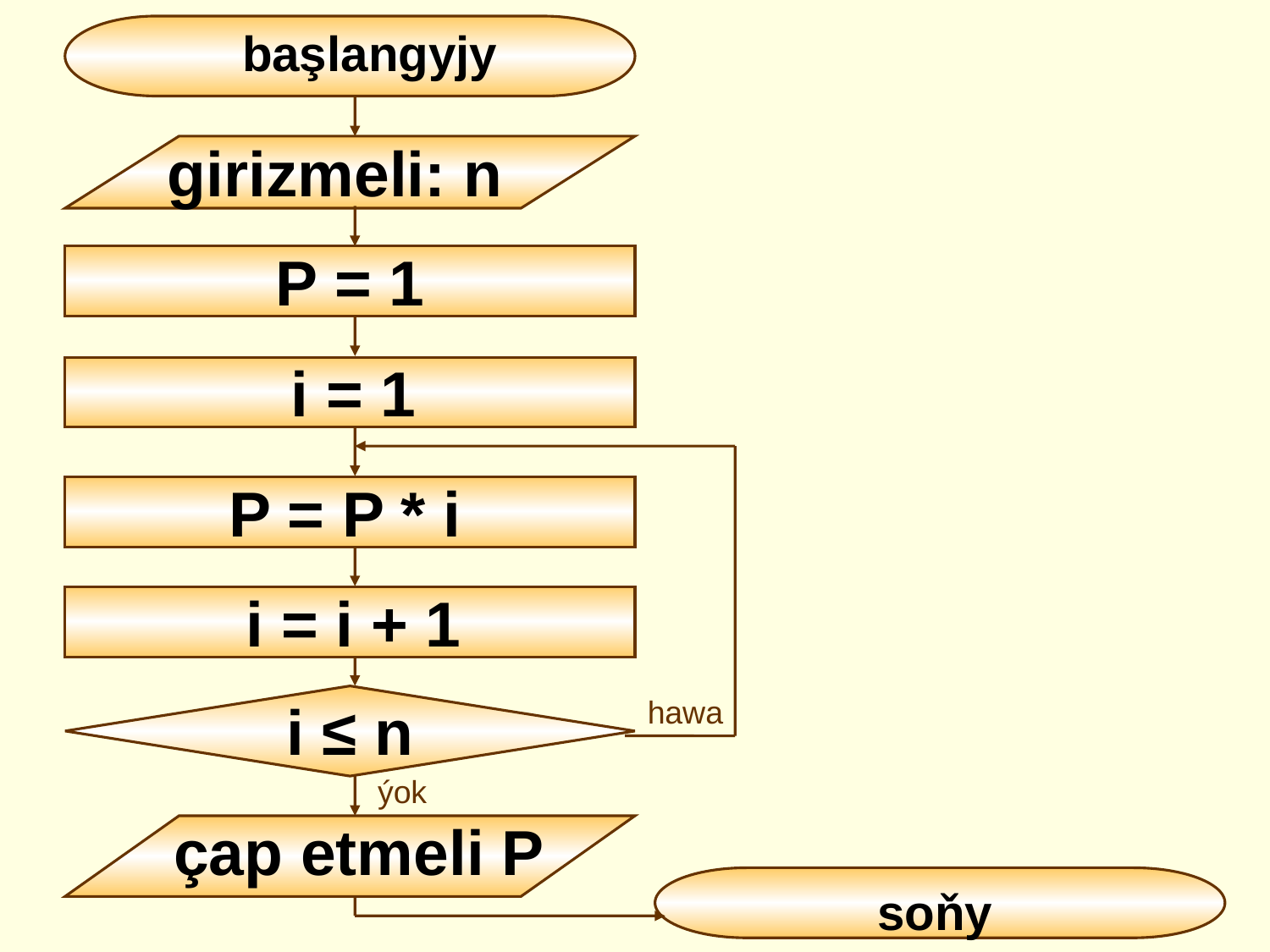

başlangyjy

girizmeli: n

P = 1

 i = 1

P = P * i

 i = i + 1

i ≤ n

 çap etmeli P

soňy

hawa
ýok